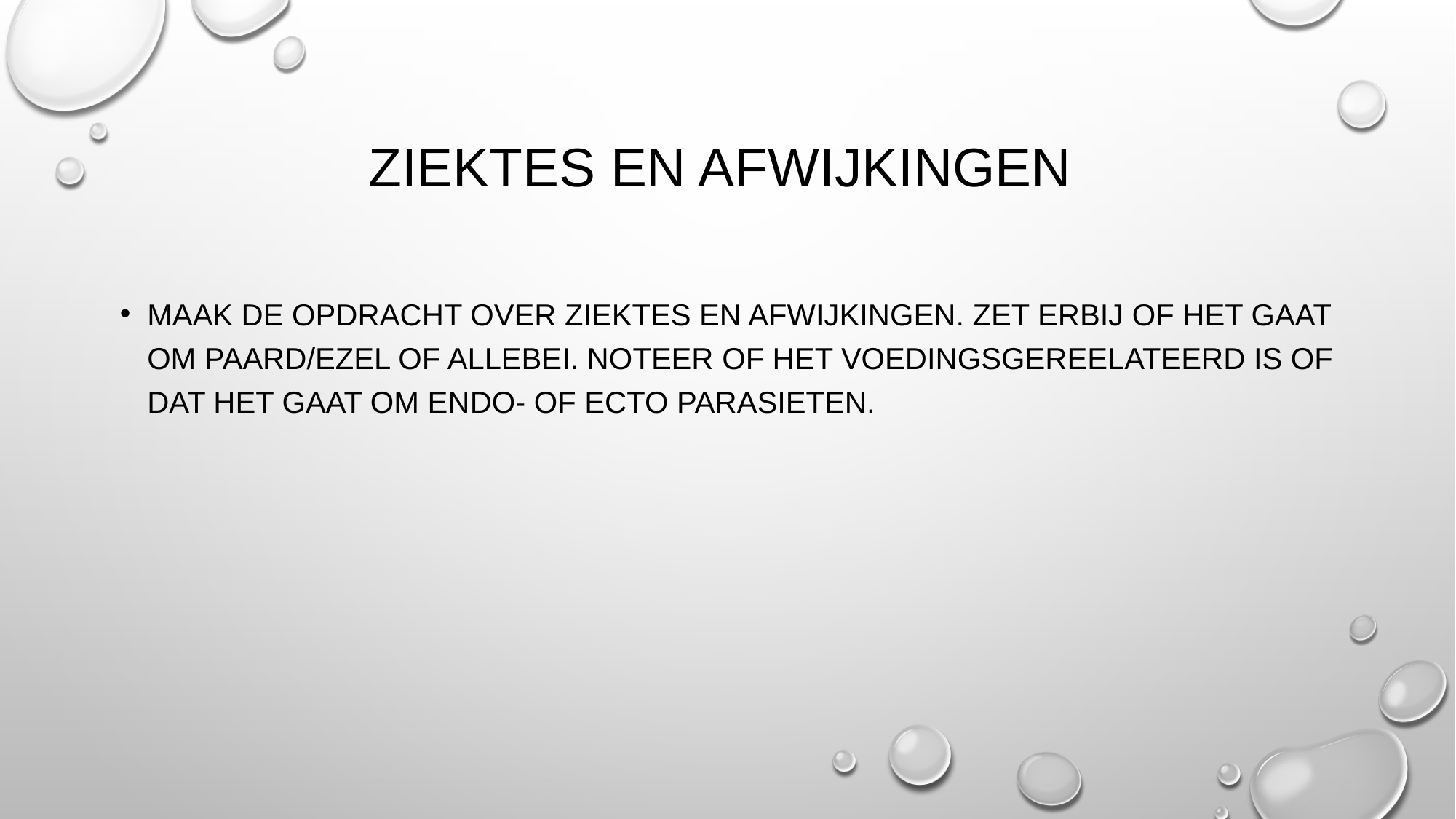

# Ziektes en afwijkingen
Maak de opdracht over ziektes en afwijkingen. Zet erbij of het gaat om paard/ezel of allebei. Noteer of het voedingsgereelateerd is of dat het gaat om endo- of ecto parasieten.